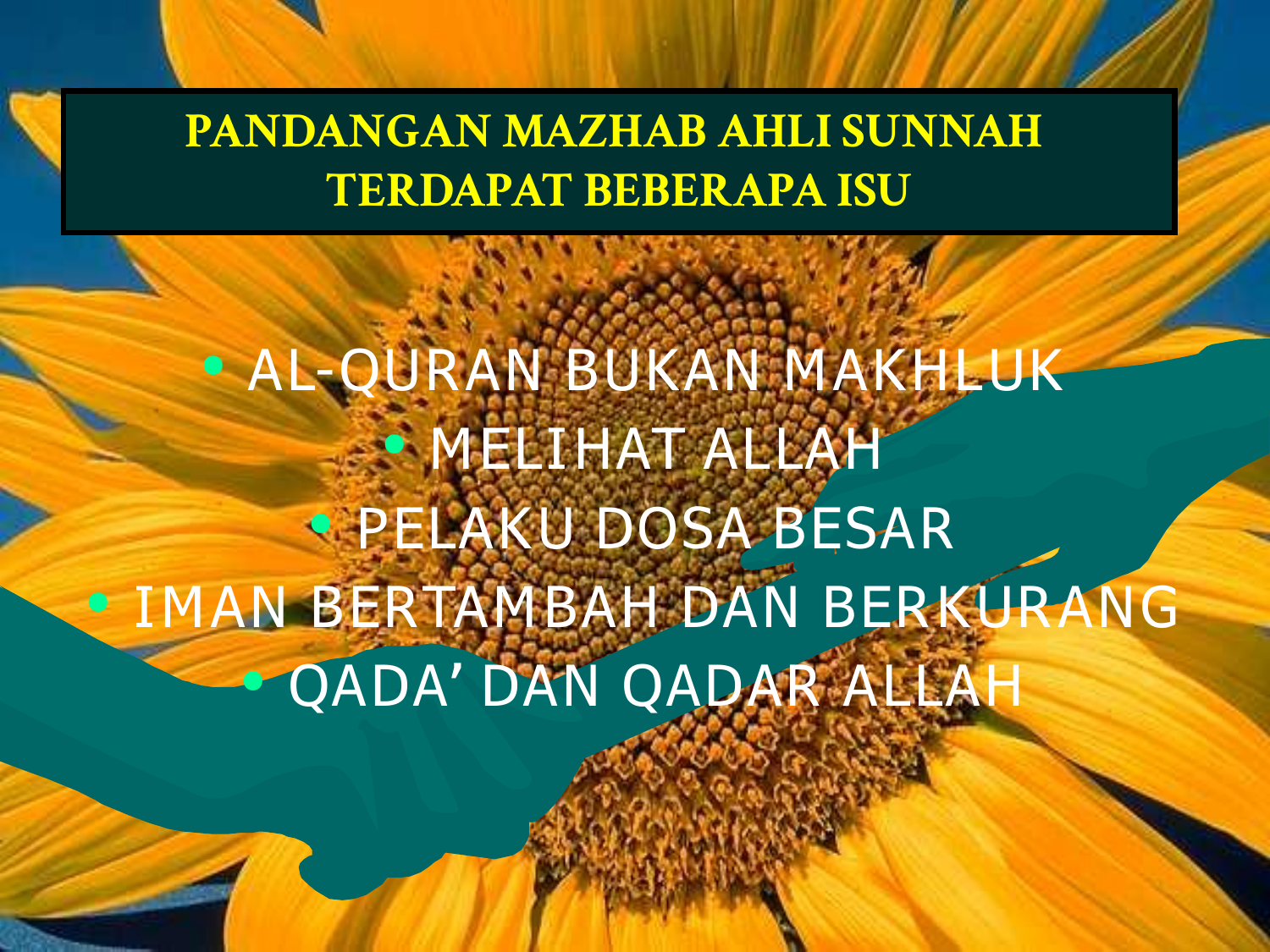

# PANDANGAN MAZHAB AHLI SUNNAH TERDAPAT BEBERAPA ISU
AL-QURAN BUKAN MAKHLUK
MELIHAT ALLAH
PELAKU DOSA BESAR
IMAN BERTAMBAH DAN BERKURANG
QADA’ DAN QADAR ALLAH